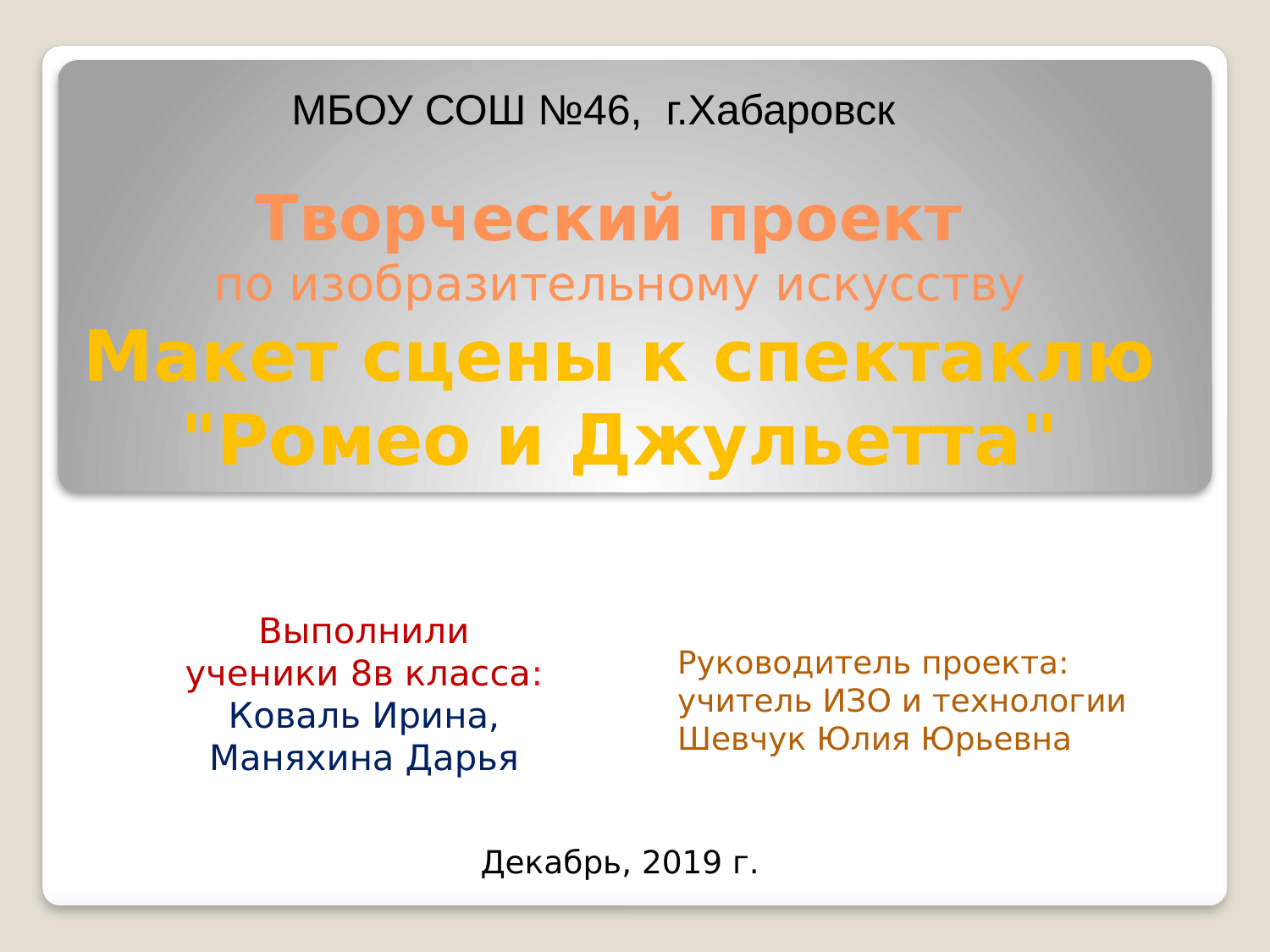

МБОУ СОШ №46,  г.Хабаровск
# Творческий проект по изобразительному искусству Макет сцены к спектаклю "Ромео и Джульетта"

Выполнили
ученики 8в класса:
Коваль Ирина,
Маняхина Дарья

Руководитель проекта:
учитель ИЗО и технологии
Шевчук Юлия Юрьевна
Декабрь, 2019 г.